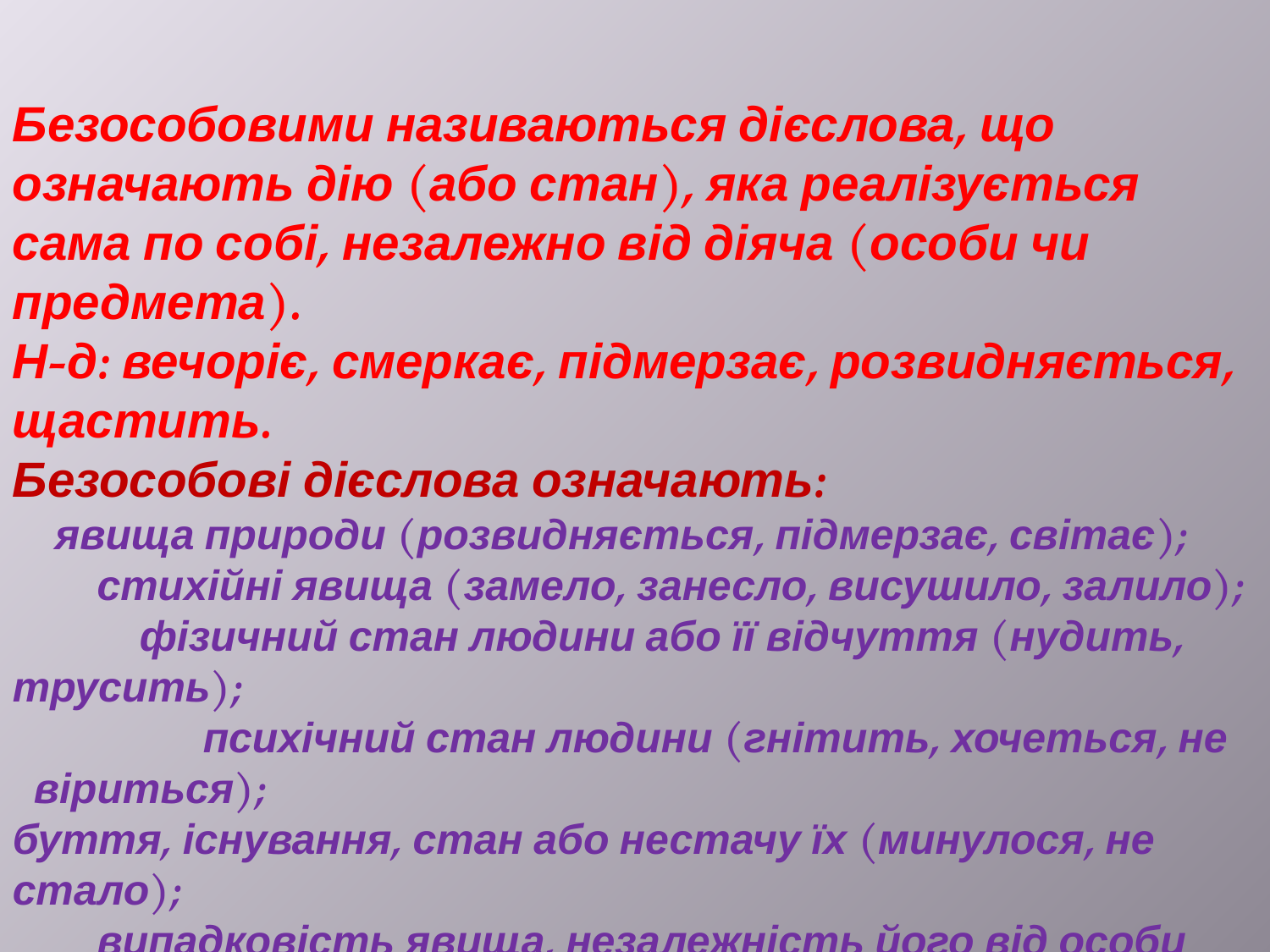

Безособовими називаються дієслова, що означають дію (або стан), яка реалізується сама по собі, незалежно від діяча (особи чи предмета).
Н-д: вечоріє, смеркає, підмерзає, розвидняється, щастить.
Безособові дієслова означають:
    явища природи (розвидняється, підмерзає, світає);
        стихійні явища (замело, занесло, висушило, залило);
            фізичний стан людини або її відчуття (нудить, трусить);
                  психічний стан людини (гнітить, хочеться, не     віриться);
буття, існування, стан або нестачу їх (минулося, не стало);
        випадковість явища, незалежність його від особи (щастить, таланить).